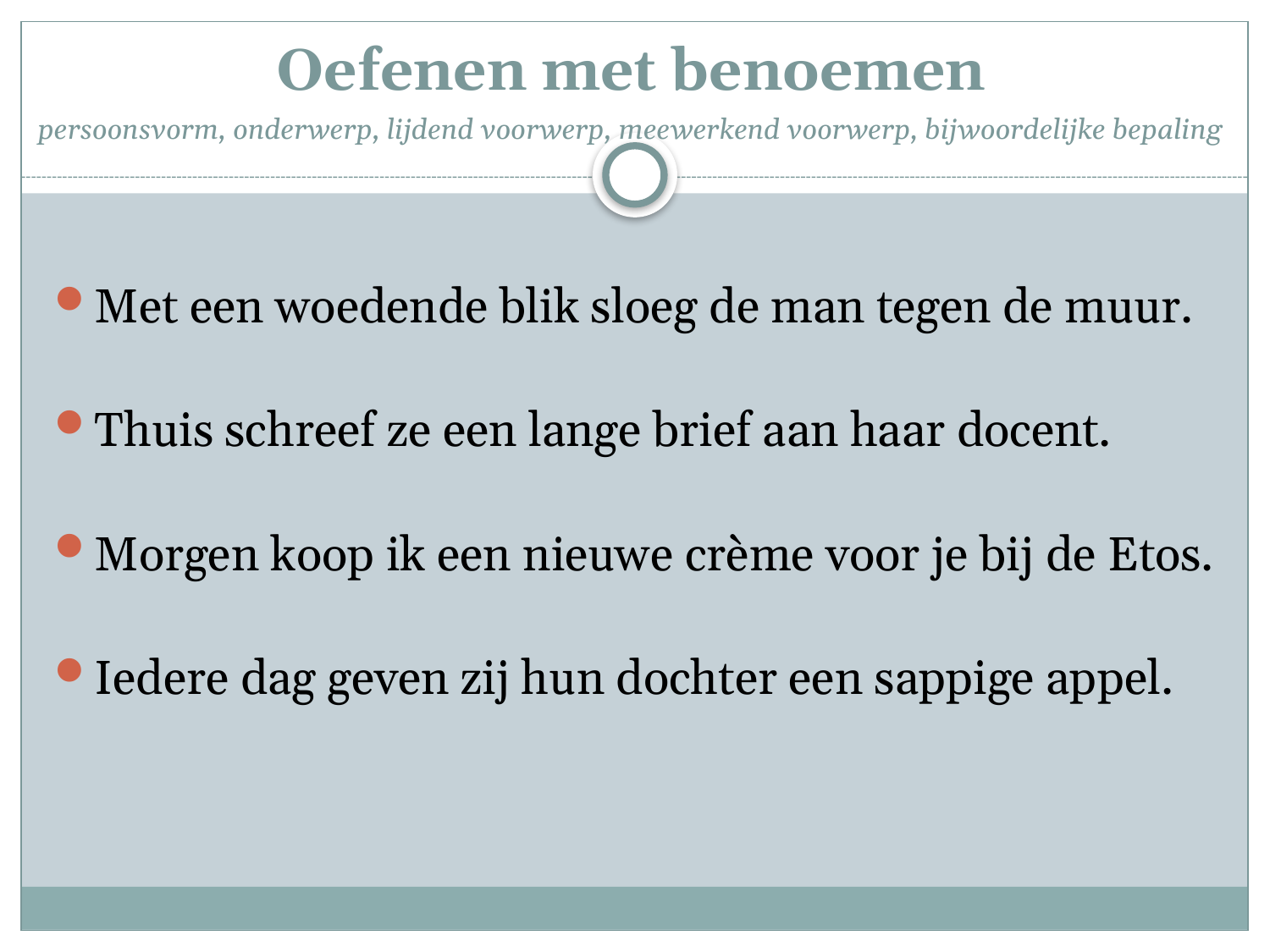

# Oefenen met benoemen
persoonsvorm, onderwerp, lijdend voorwerp, meewerkend voorwerp, bijwoordelijke bepaling
Met een woedende blik sloeg de man tegen de muur.
Thuis schreef ze een lange brief aan haar docent.
Morgen koop ik een nieuwe crème voor je bij de Etos.
Iedere dag geven zij hun dochter een sappige appel.